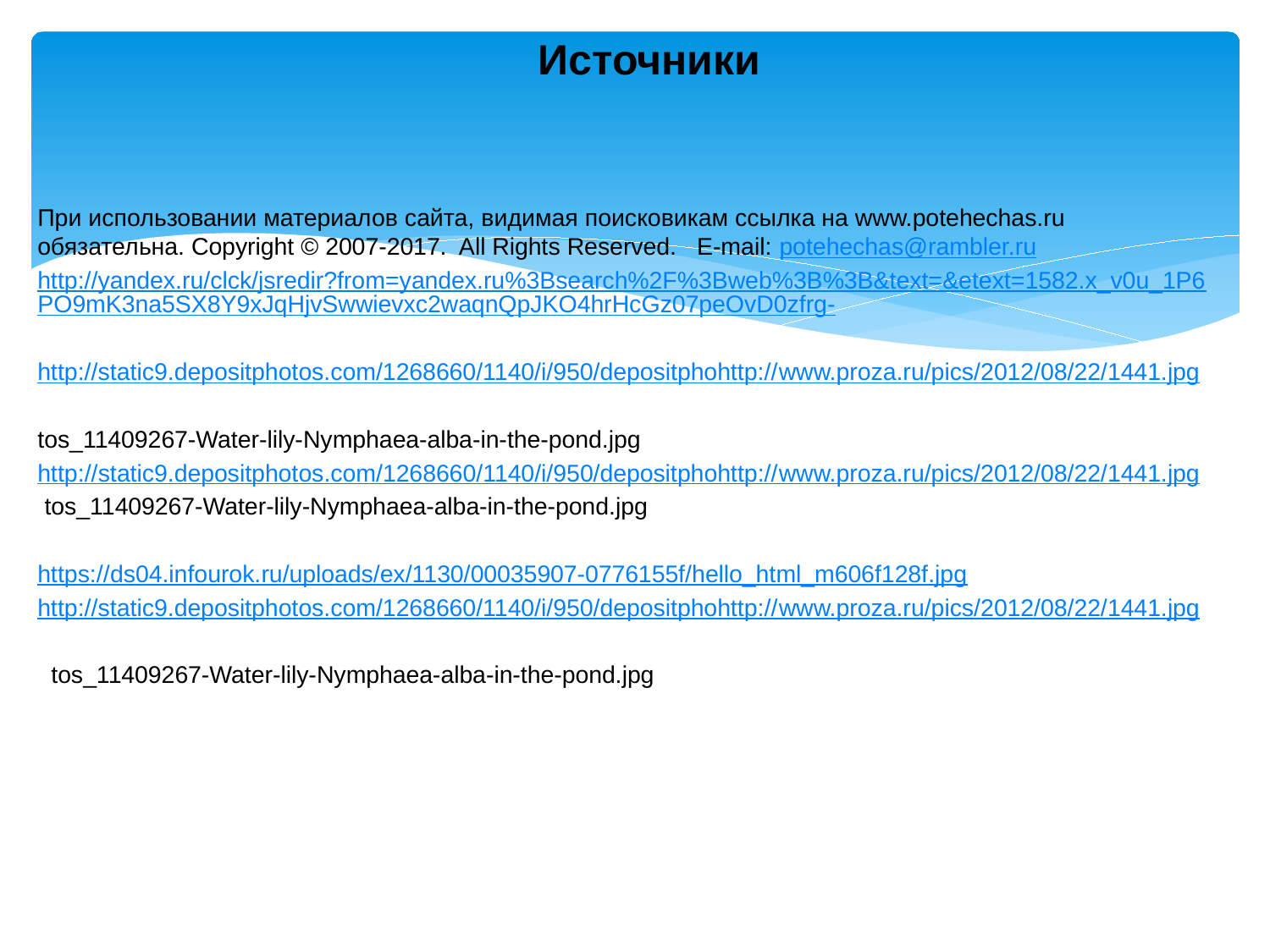

# Источники
При использовании материалов сайта, видимая поисковикам ссылка на www.potehechas.ru обязательна. Copyright © 2007-2017.  All Rights Reserved.   Е-mail: potehechas@rambler.ru
http://yandex.ru/clck/jsredir?from=yandex.ru%3Bsearch%2F%3Bweb%3B%3B&text=&etext=1582.x_v0u_1P6PO9mK3na5SX8Y9xJqHjvSwwievxc2waqnQpJKO4hrHcGz07peOvD0zfrg-

http://static9.depositphotos.com/1268660/1140/i/950/depositphohttp://www.proza.ru/pics/2012/08/22/1441.jpg

tos_11409267-Water-lily-Nymphaea-alba-in-the-pond.jpg
http://static9.depositphotos.com/1268660/1140/i/950/depositphohttp://www.proza.ru/pics/2012/08/22/1441.jpg
 tos_11409267-Water-lily-Nymphaea-alba-in-the-pond.jpg

https://ds04.infourok.ru/uploads/ex/1130/00035907-0776155f/hello_html_m606f128f.jpg
http://static9.depositphotos.com/1268660/1140/i/950/depositphohttp://www.proza.ru/pics/2012/08/22/1441.jpg

  tos_11409267-Water-lily-Nymphaea-alba-in-the-pond.jpg